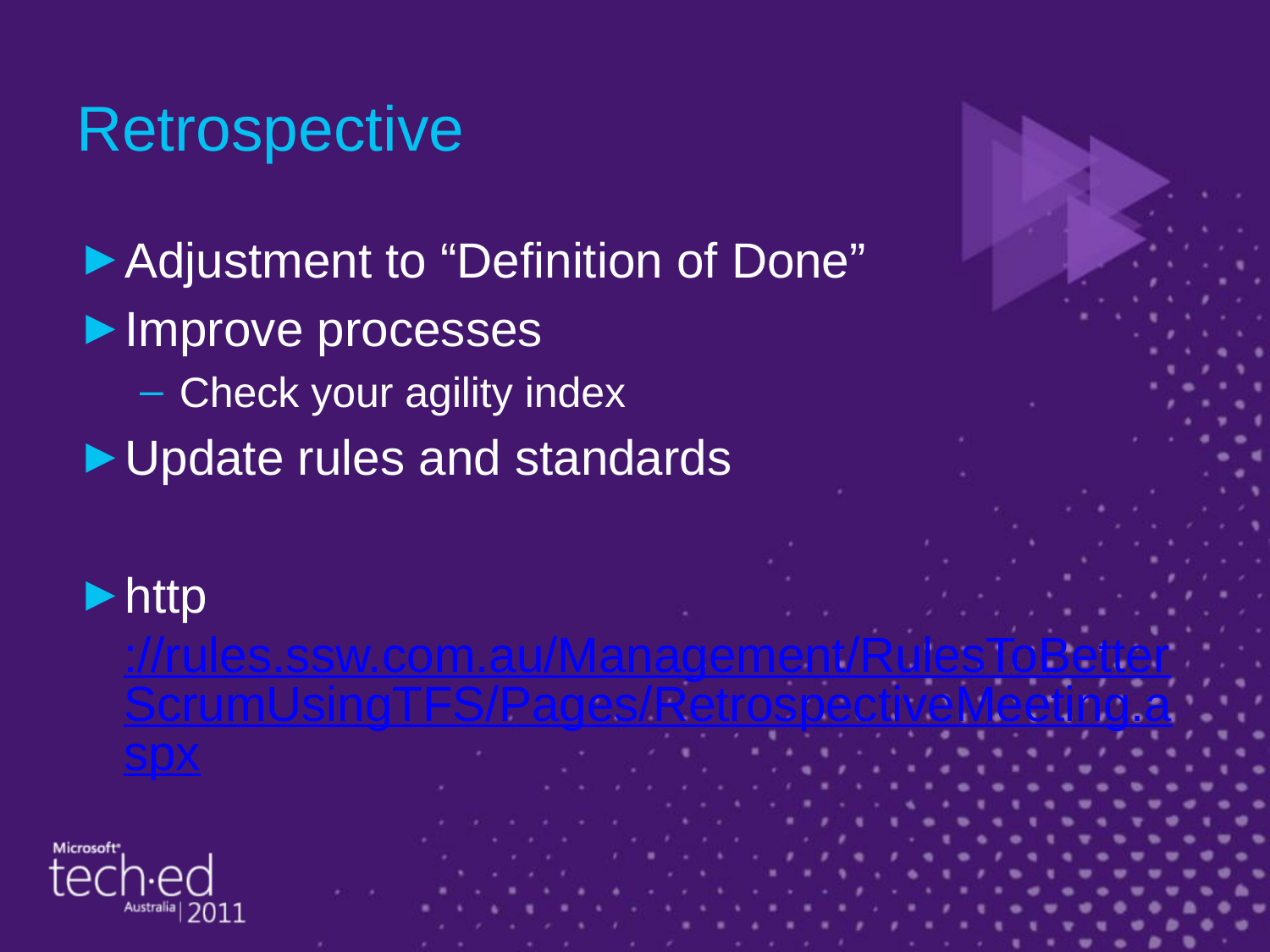

# Retrospective
Adjustment to “Definition of Done”
Improve processes
Check your agility index
Update rules and standards

http://rules.ssw.com.au/Management/RulesToBetterScrumUsingTFS/Pages/RetrospectiveMeeting.aspx